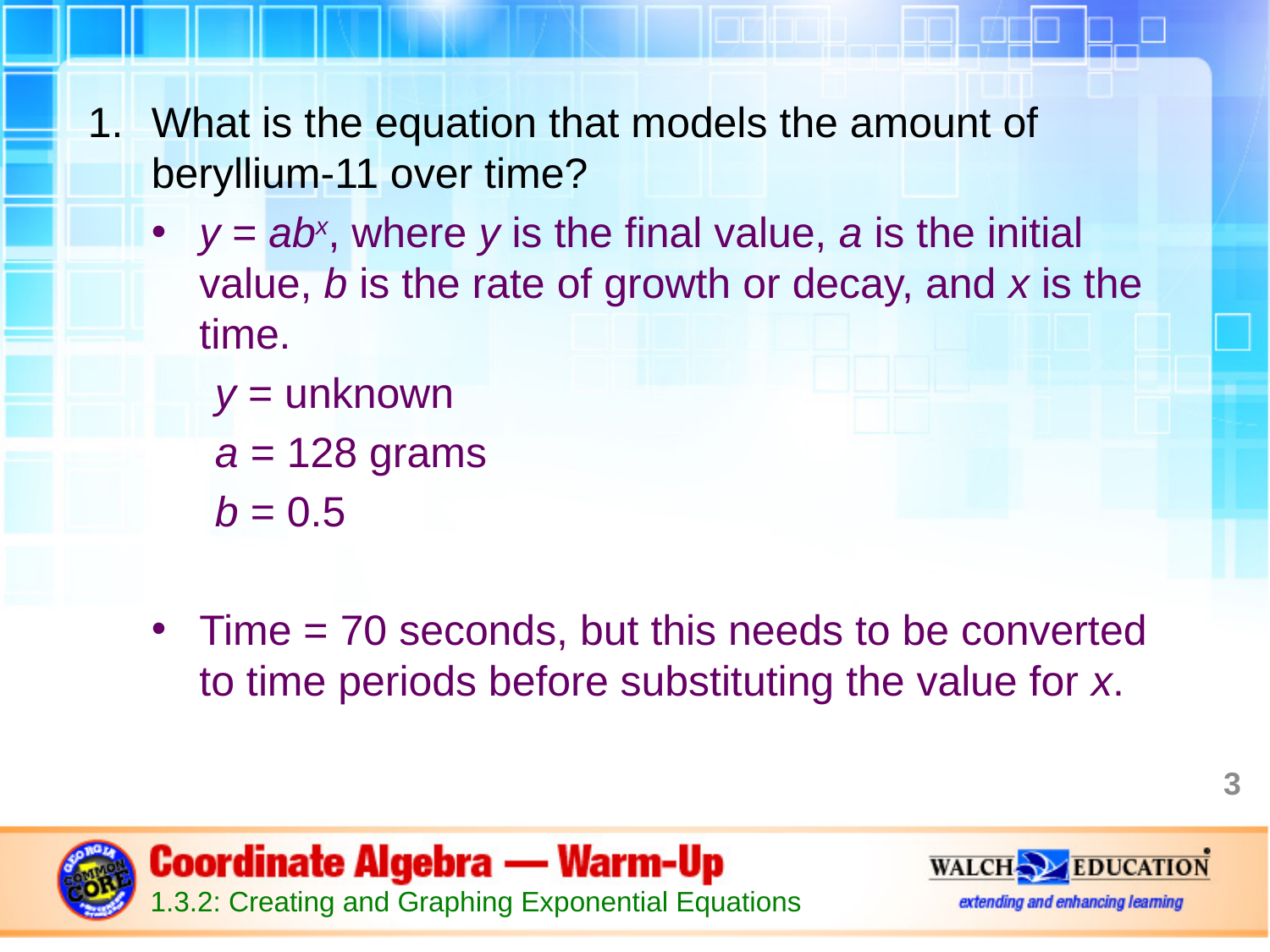

What is the equation that models the amount of beryllium-11 over time?
y = abx, where y is the final value, a is the initial value, b is the rate of growth or decay, and x is the time.
y = unknown
a = 128 grams
b = 0.5

Time = 70 seconds, but this needs to be converted to time periods before substituting the value for x.

3
1.3.2: Creating and Graphing Exponential Equations